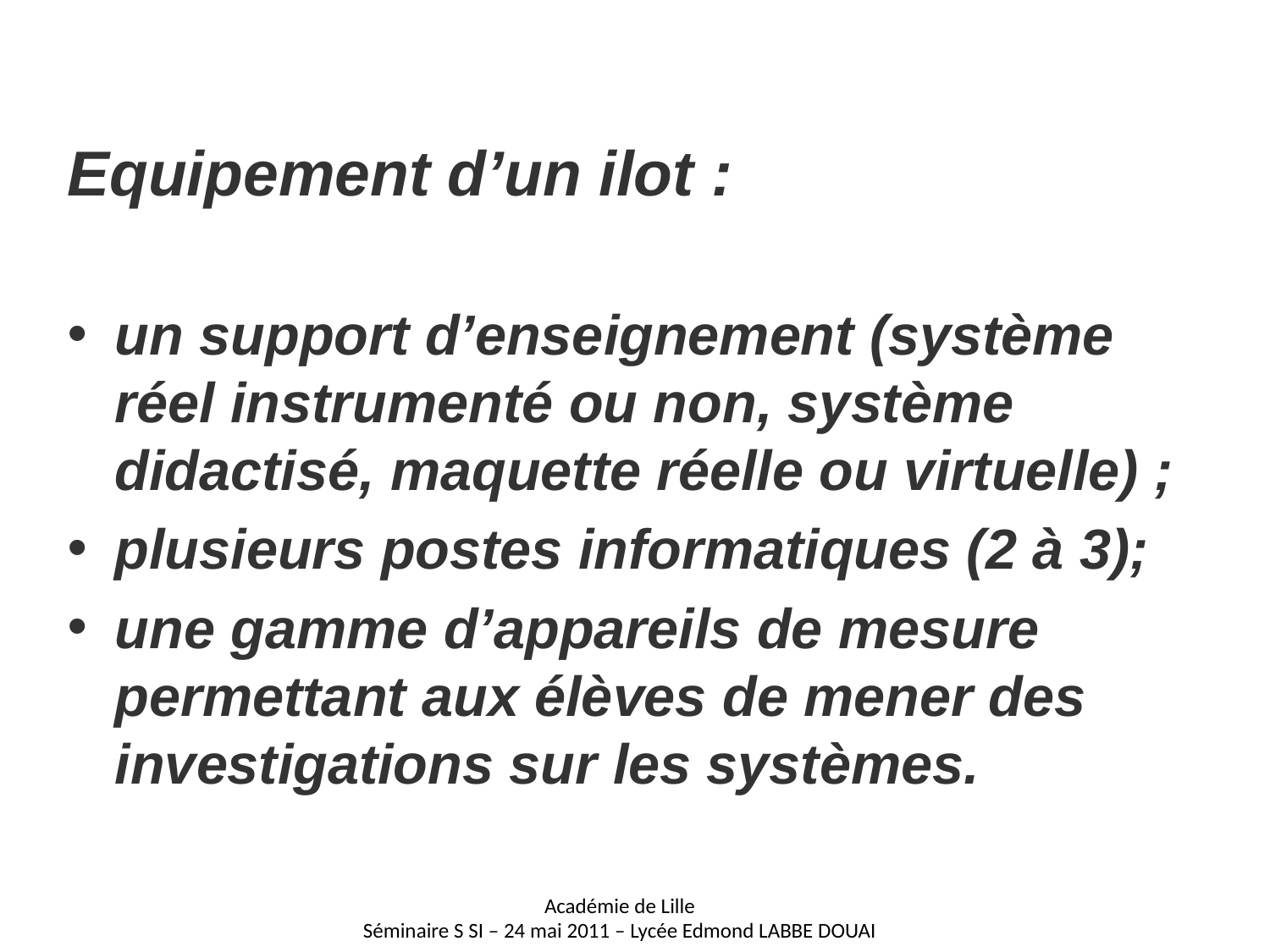

Equipement d’un ilot :

un support d’enseignement (système réel instrumenté ou non, système didactisé, maquette réelle ou virtuelle) ;
plusieurs postes informatiques (2 à 3);
une gamme d’appareils de mesure permettant aux élèves de mener des investigations sur les systèmes.

Académie de Lille
Séminaire S SI – 24 mai 2011 – Lycée Edmond LABBE DOUAI